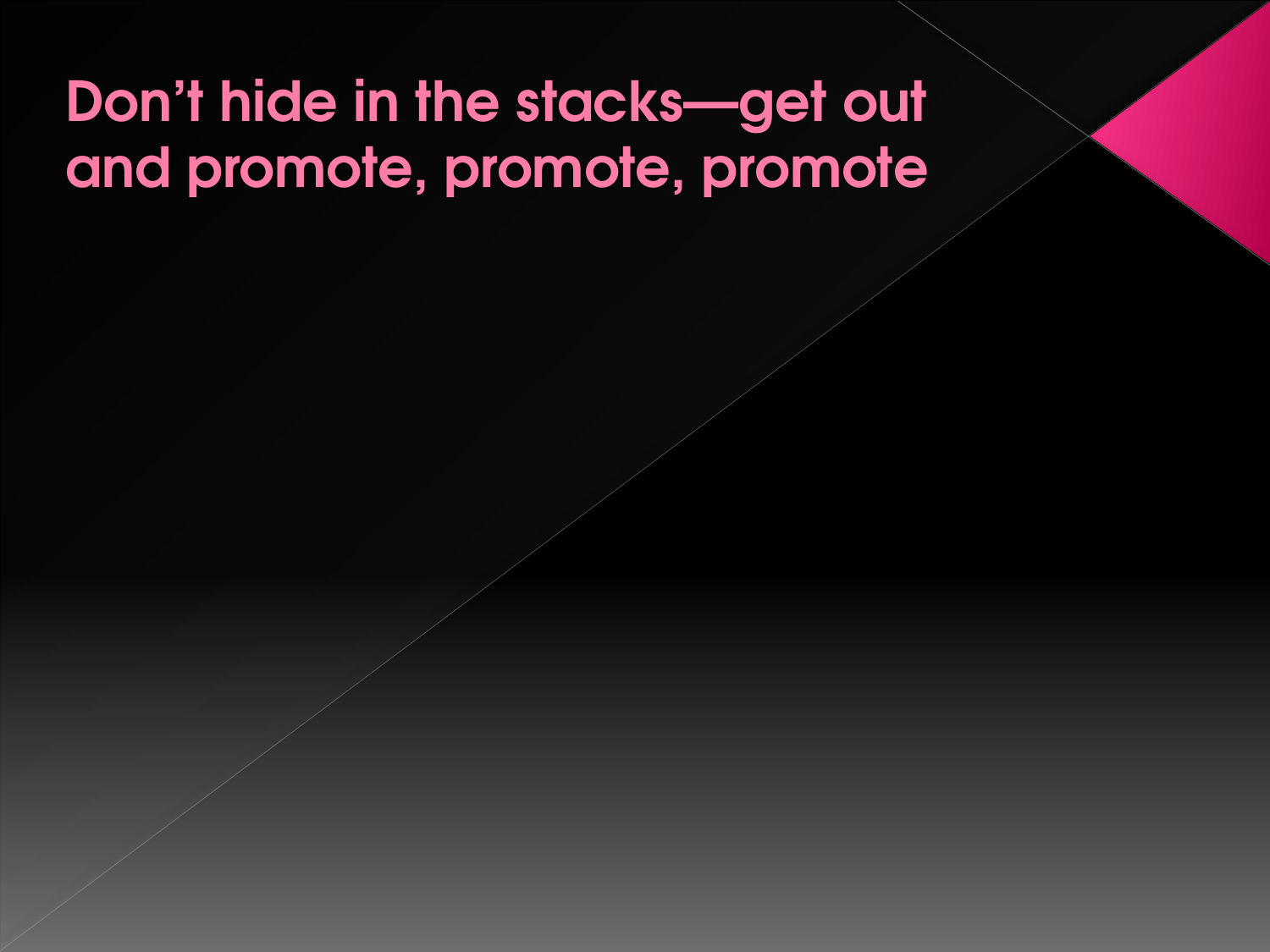

# Don’t hide in the stacks—get out and promote, promote, promote